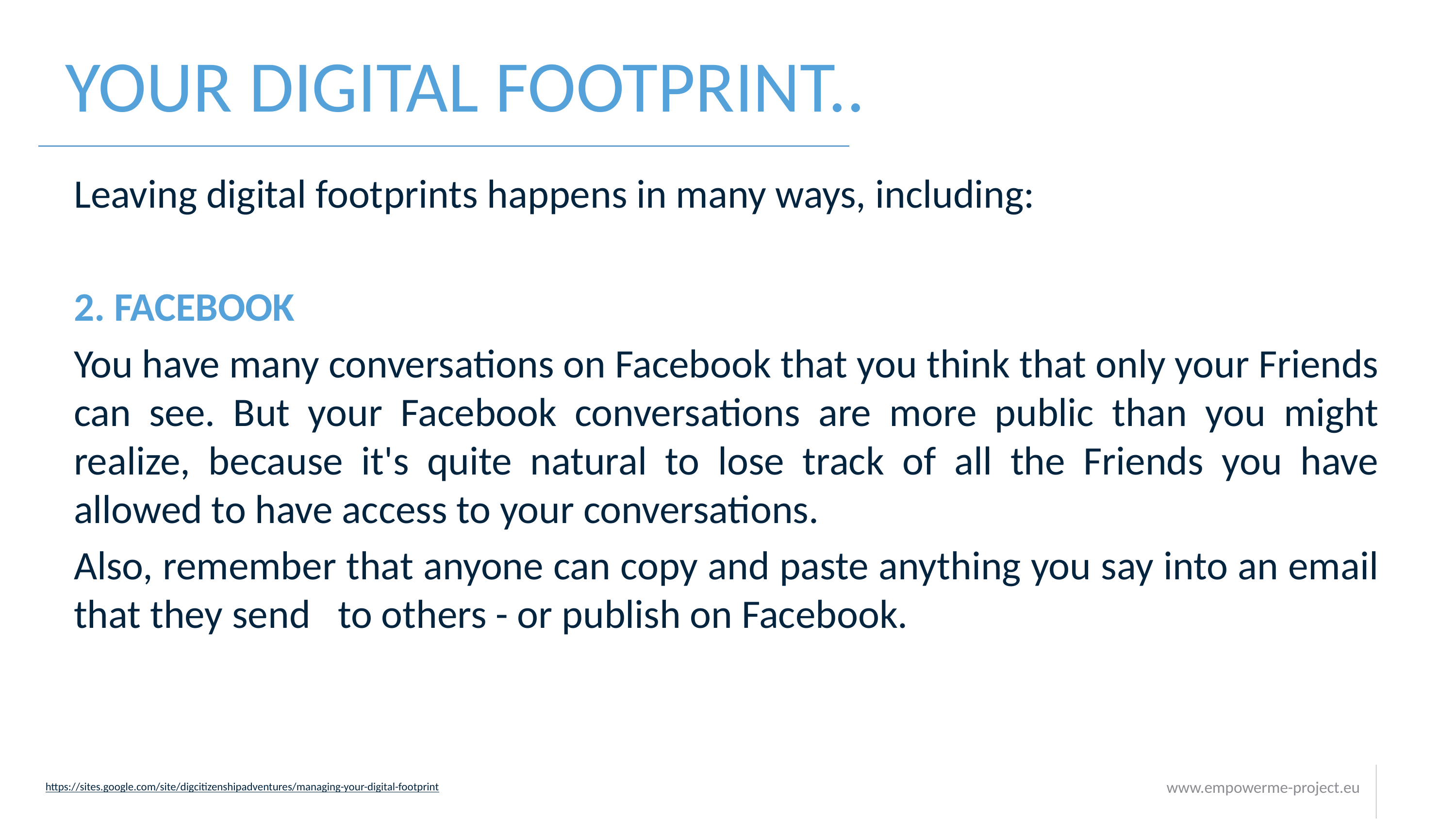

YOUR DIGITAL FOOTPRINT..
Leaving digital footprints happens in many ways, including:

2. FACEBOOK
You have many conversations on Facebook that you think that only your Friends can see. But your Facebook conversations are more public than you might realize, because it's quite natural to lose track of all the Friends you have allowed to have access to your conversations.
Also, remember that anyone can copy and paste anything you say into an email that they send   to others - or publish on Facebook.
www.empowerme-project.eu
https://sites.google.com/site/digcitizenshipadventures/managing-your-digital-footprint